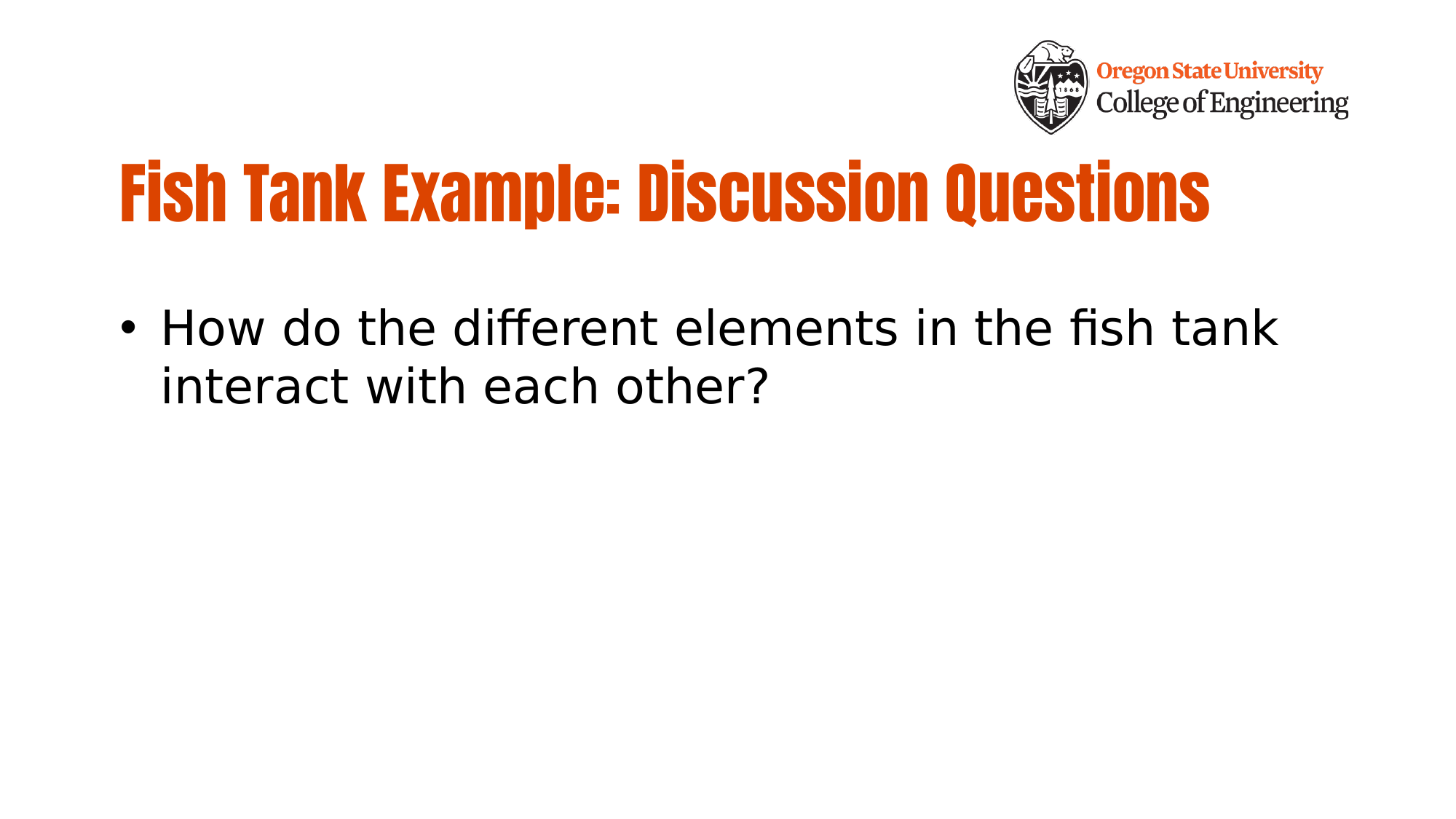

# Fish Tank Example: Discussion Questions
How do the different elements in the fish tank interact with each other?